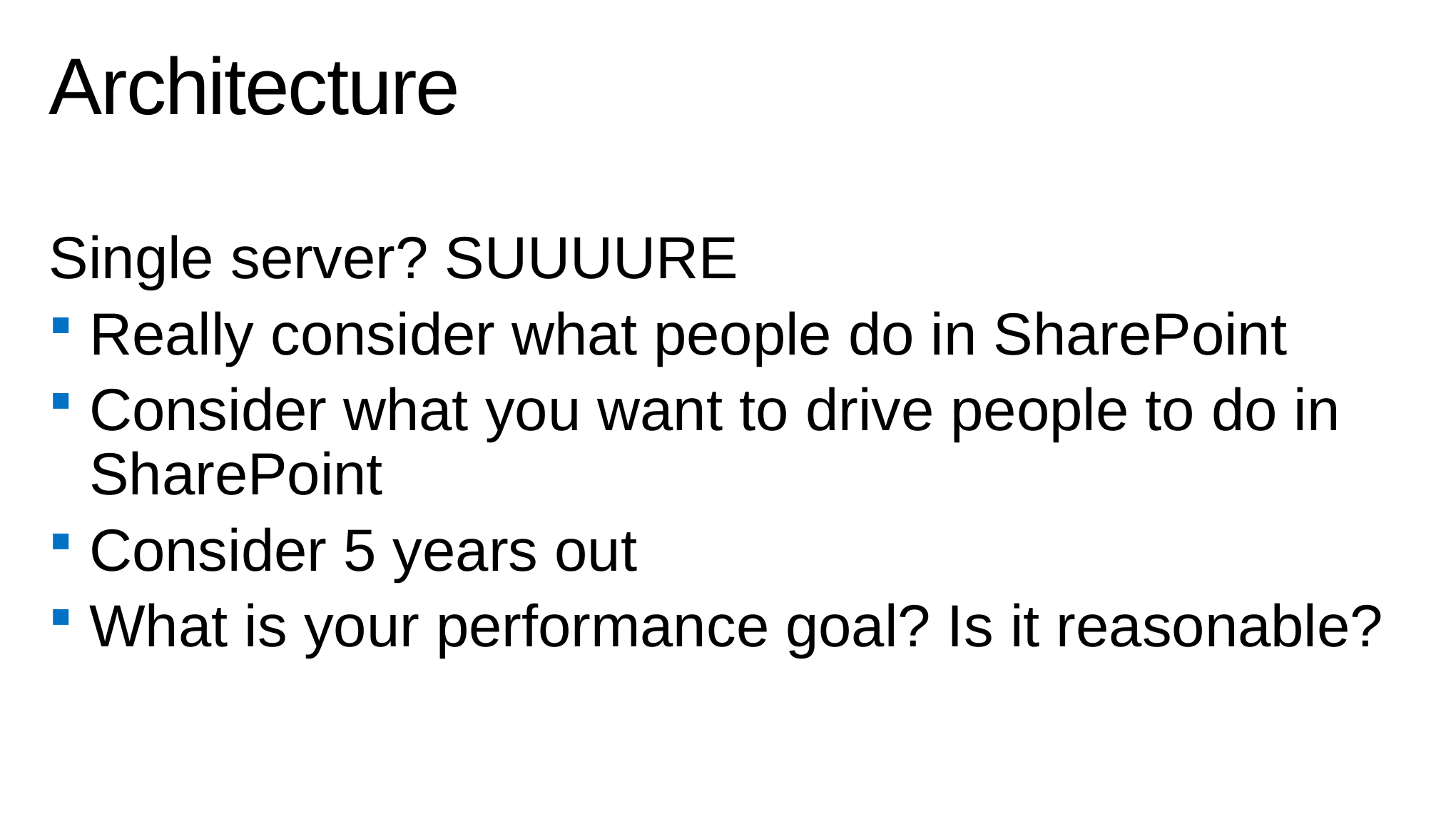

# Architecture
Single server? SUUUURE
Really consider what people do in SharePoint
Consider what you want to drive people to do in SharePoint
Consider 5 years out
What is your performance goal? Is it reasonable?